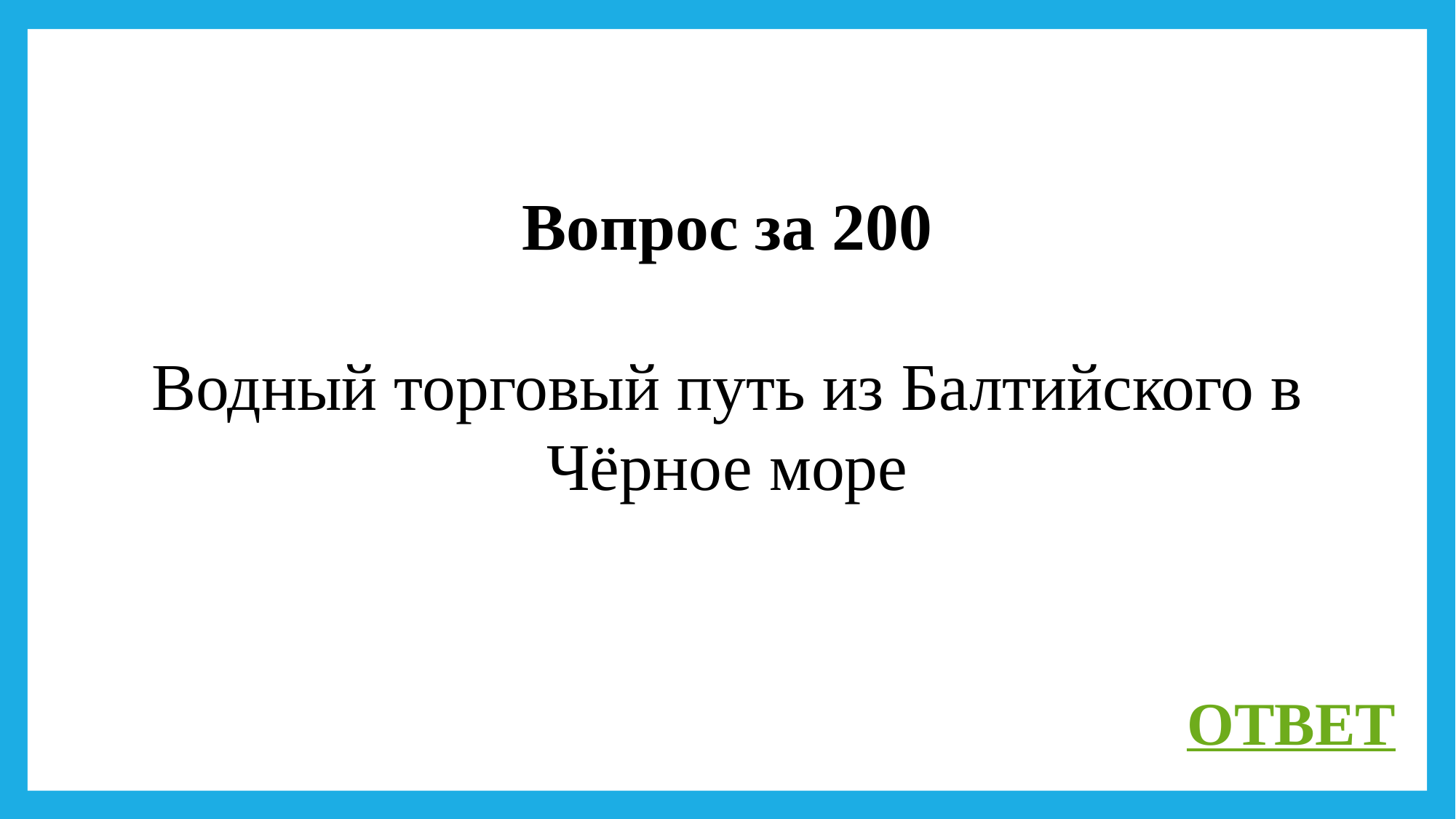

Вопрос за 200

Водный торговый путь из Балтийского в Чёрное море
ОТВЕТ